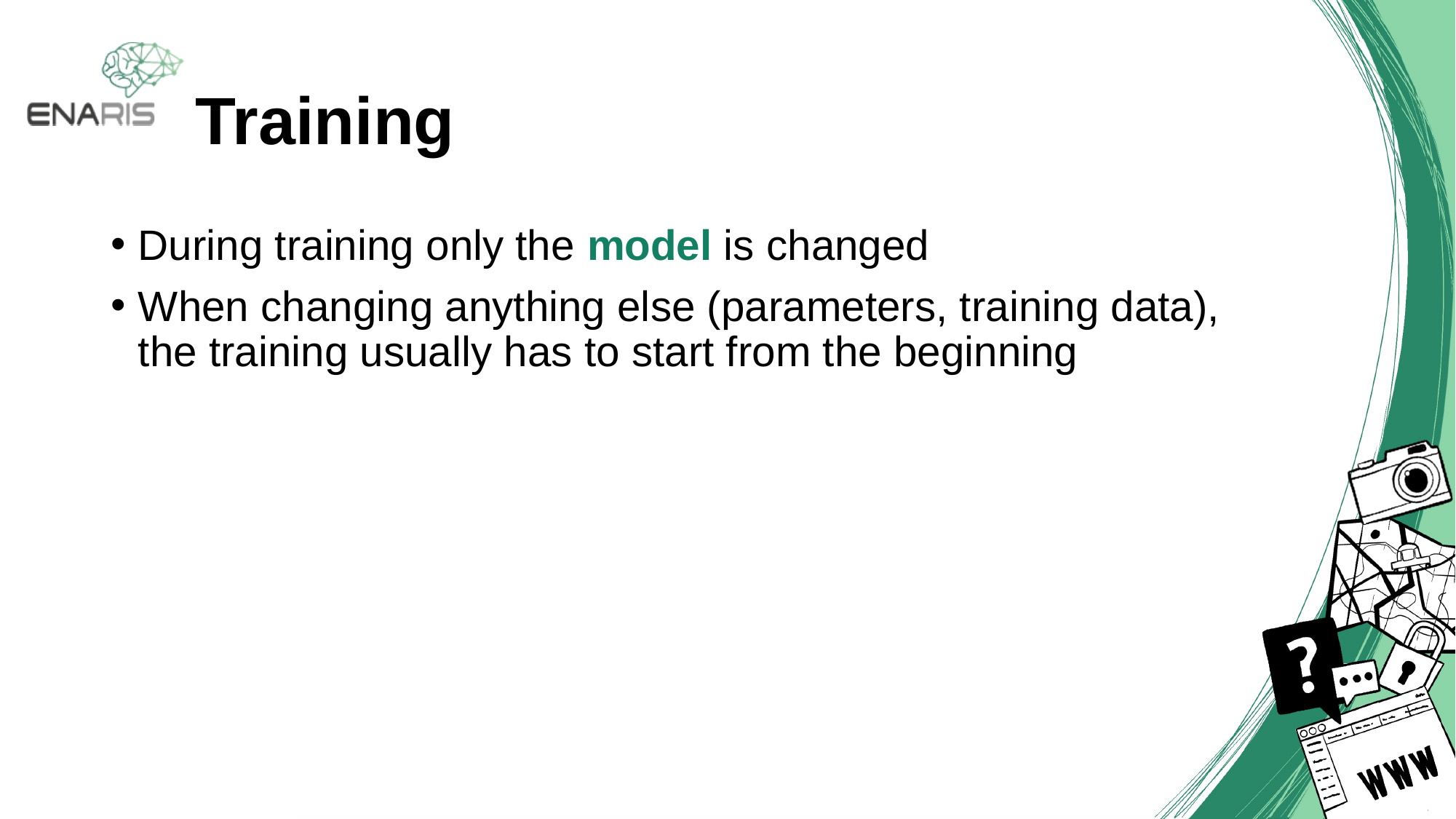

# Training
During training only the model is changed
When changing anything else (parameters, training data), the training usually has to start from the beginning